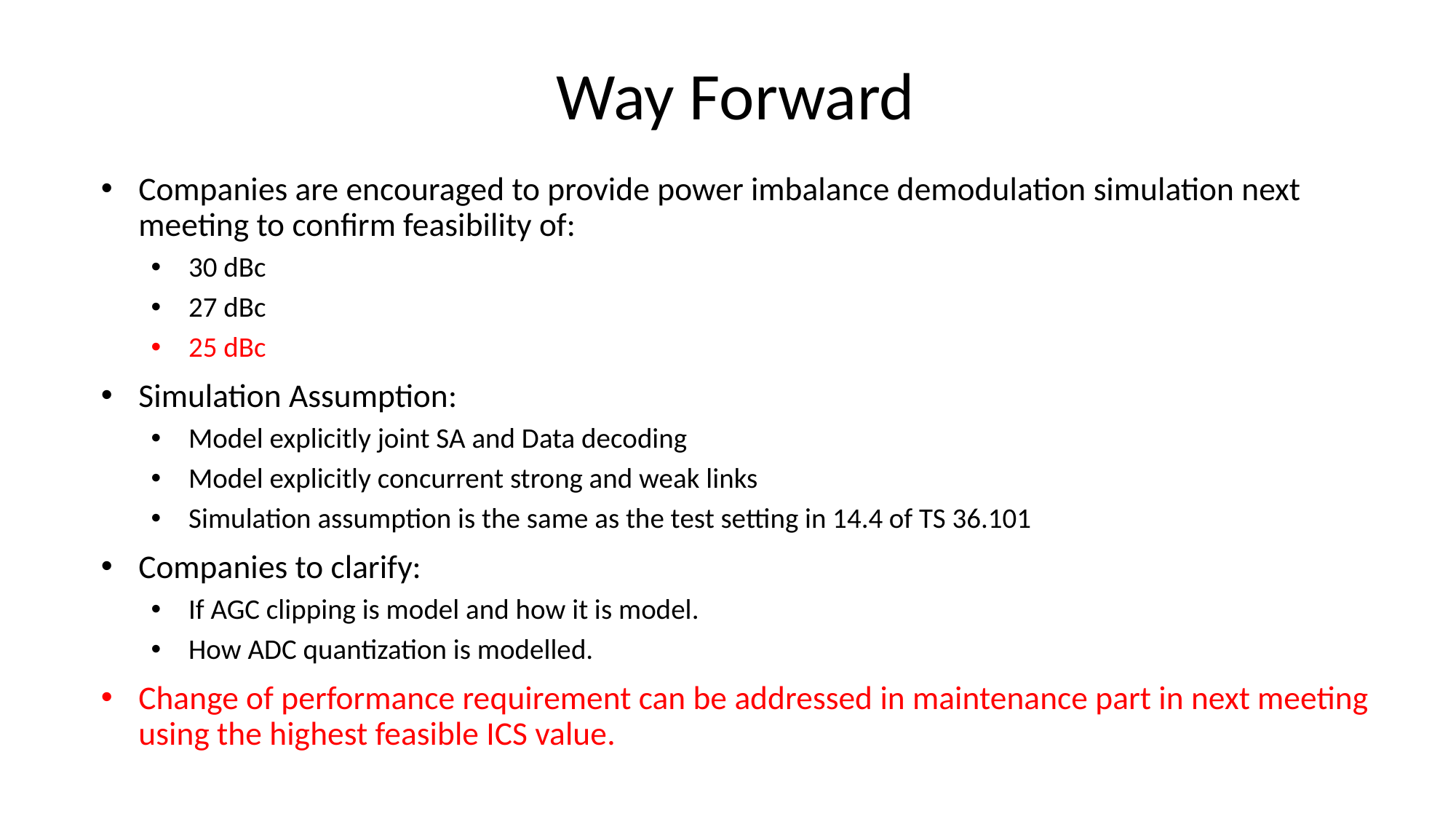

# Way Forward
Companies are encouraged to provide power imbalance demodulation simulation next meeting to confirm feasibility of:
30 dBc
27 dBc
25 dBc
Simulation Assumption:
Model explicitly joint SA and Data decoding
Model explicitly concurrent strong and weak links
Simulation assumption is the same as the test setting in 14.4 of TS 36.101
Companies to clarify:
If AGC clipping is model and how it is model.
How ADC quantization is modelled.
Change of performance requirement can be addressed in maintenance part in next meeting using the highest feasible ICS value.